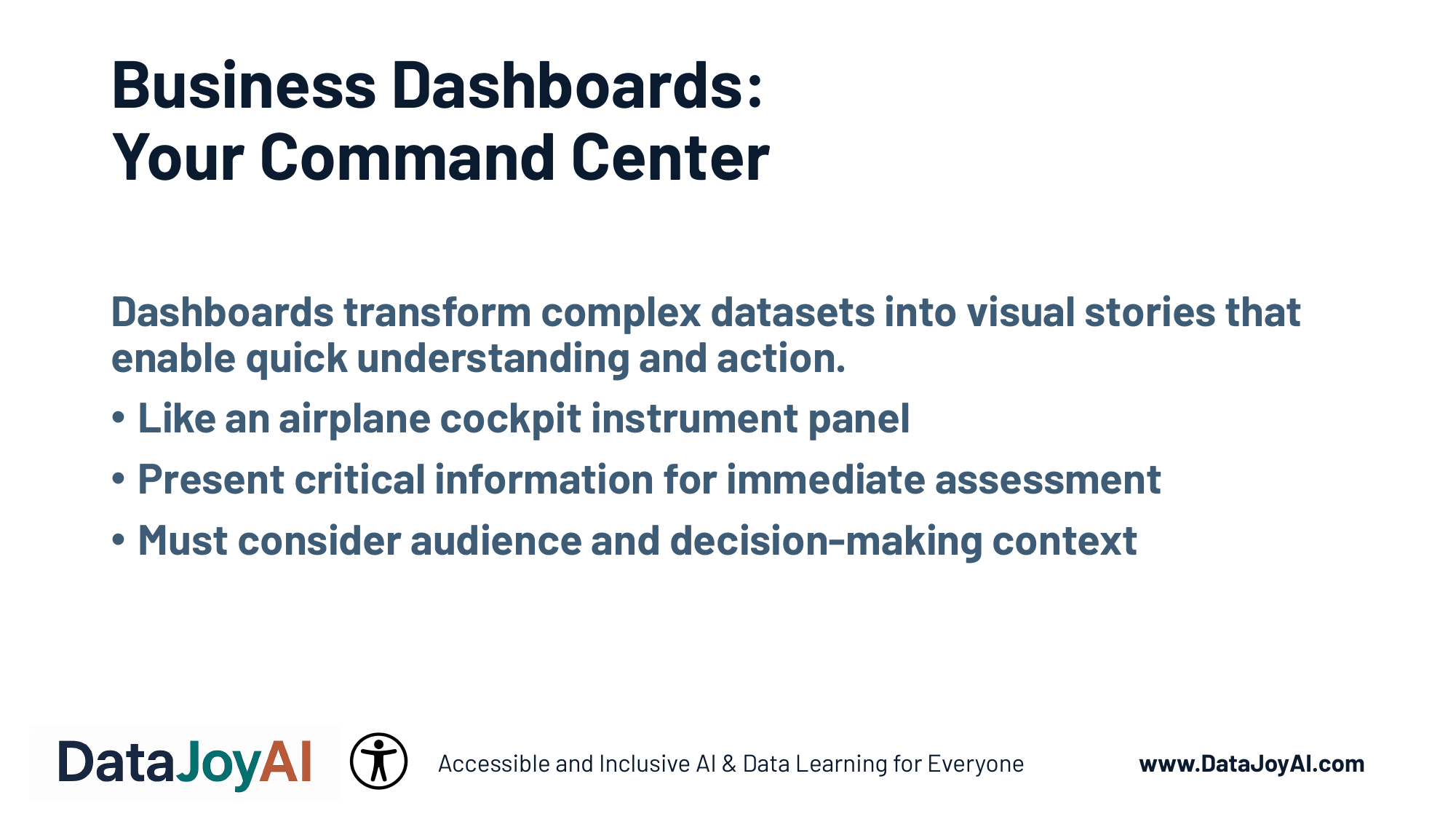

# Business Dashboards: Your Command Center

Dashboards transform complex datasets into visual stories that enable quick understanding and action.
Like an airplane cockpit instrument panel
Present critical information for immediate assessment
Must consider audience and decision-making context